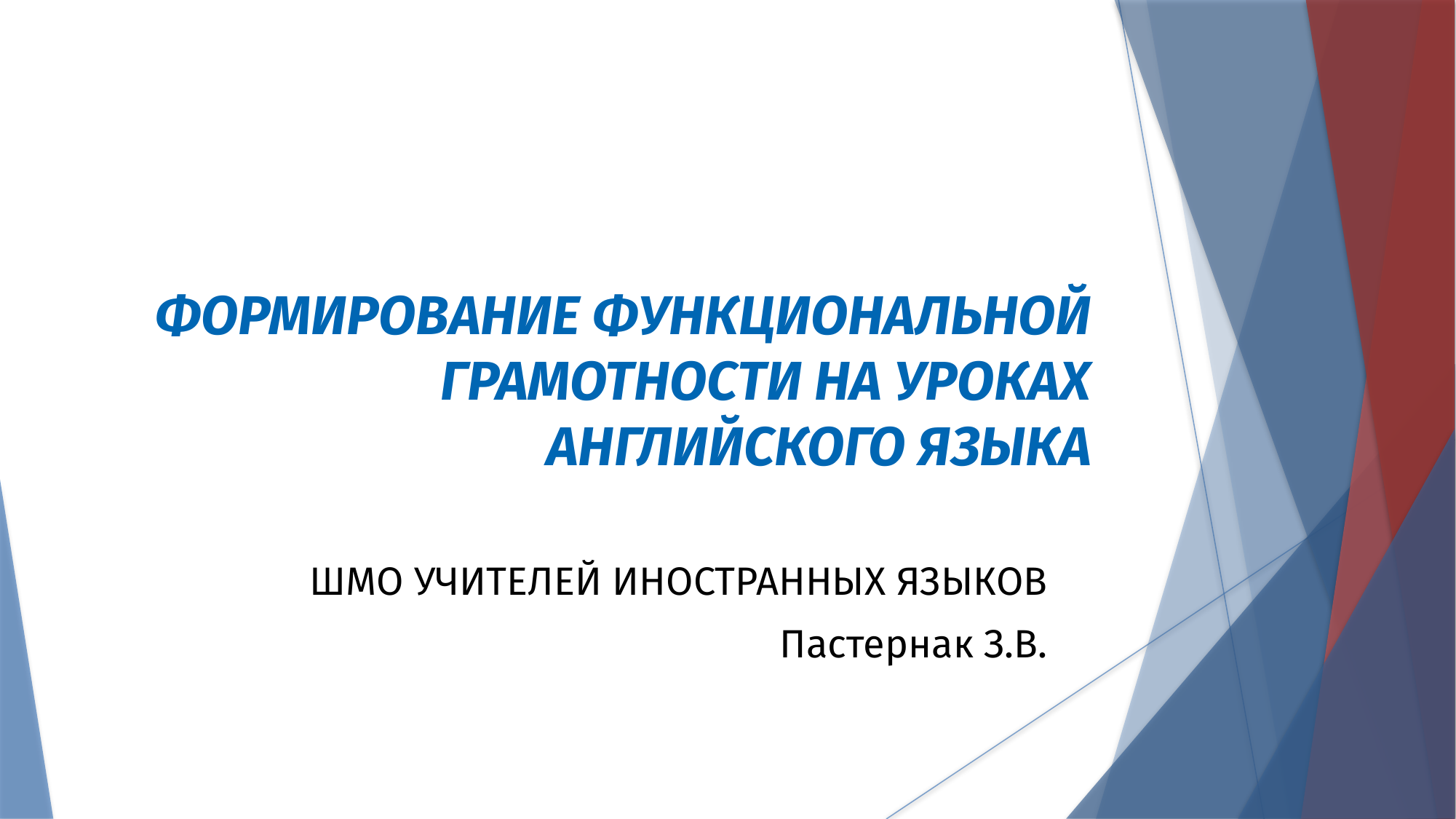

ФОРМИРОВАНИЕ ФУНКЦИОНАЛЬНОЙ ГРАМОТНОСТИ НА УРОКАХ АНГЛИЙСКОГО ЯЗЫКА
ШМО УЧИТЕЛЕЙ ИНОСТРАННЫХ ЯЗЫКОВ
Пастернак З.В.